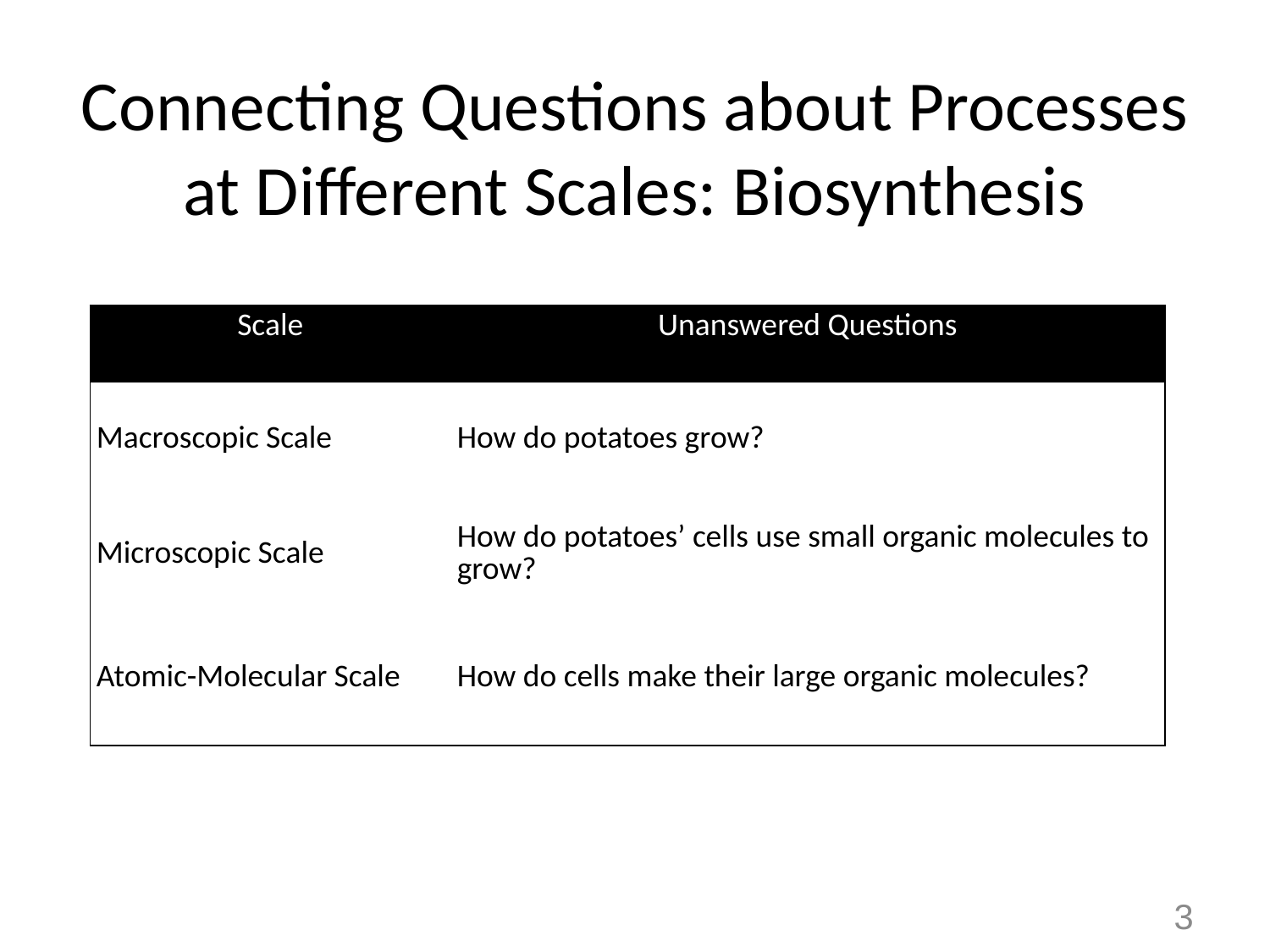

# Connecting Questions about Processes at Different Scales: Biosynthesis
| Scale | Unanswered Questions |
| --- | --- |
| Macroscopic Scale | How do potatoes grow? |
| Microscopic Scale | How do potatoes’ cells use small organic molecules to grow? |
| Atomic-Molecular Scale | How do cells make their large organic molecules? |
3